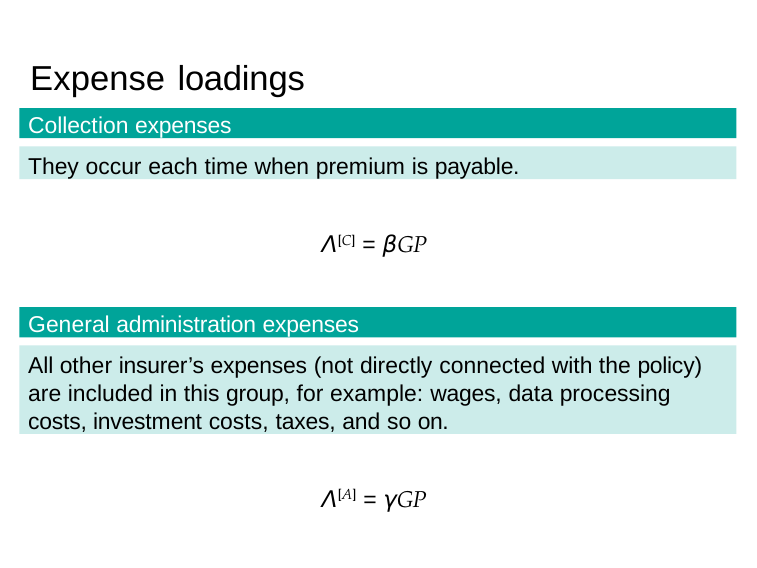

# Expense loadings
Collection expenses
They occur each time when premium is payable.
Λ[C] = βGP
General administration expenses
All other insurer’s expenses (not directly connected with the policy) are included in this group, for example: wages, data processing costs, investment costs, taxes, and so on.
Λ[A] = γGP